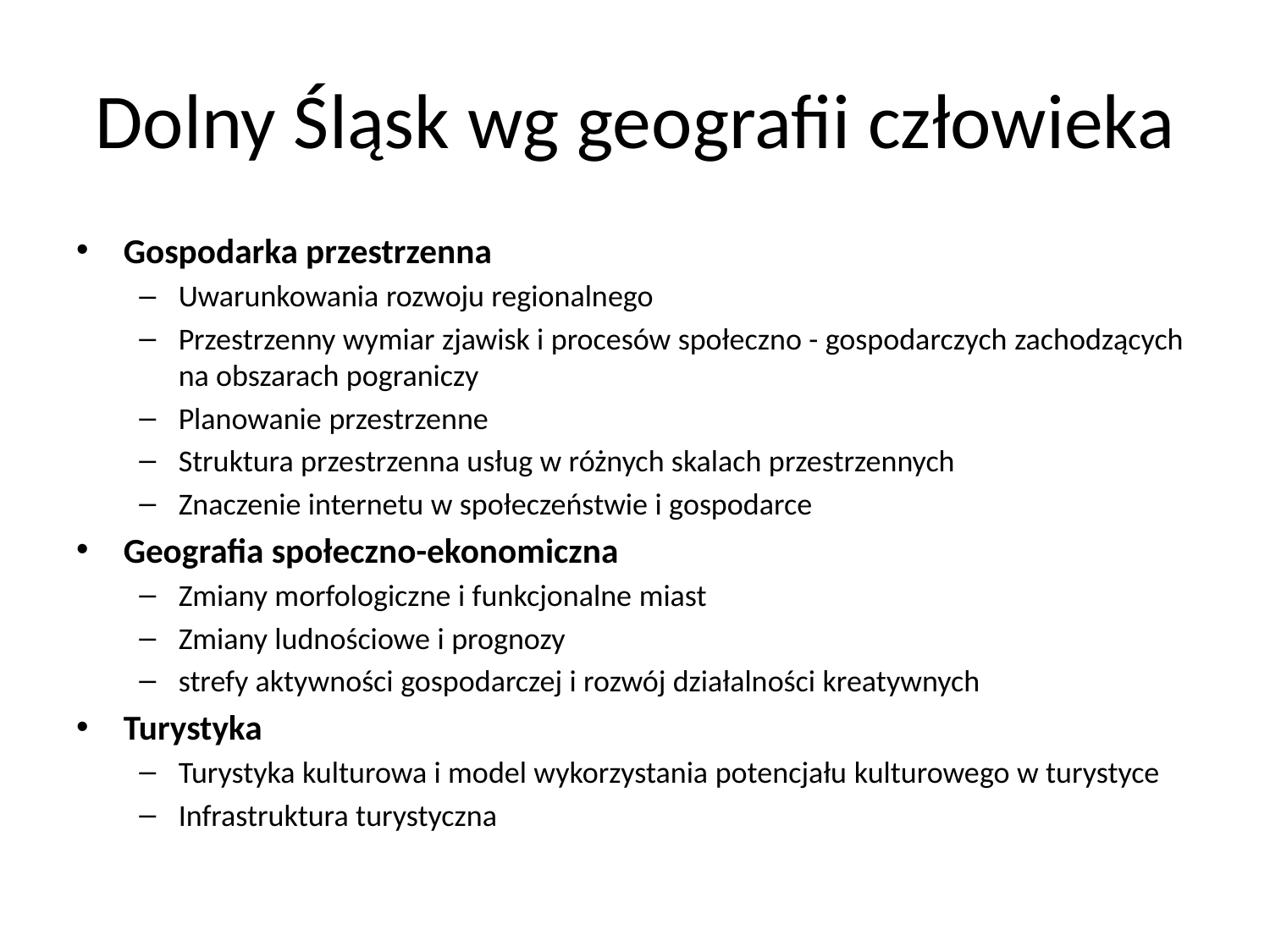

# Dolny Śląsk wg geografii człowieka
Gospodarka przestrzenna
Uwarunkowania rozwoju regionalnego
Przestrzenny wymiar zjawisk i procesów społeczno - gospodarczych zachodzących na obszarach pograniczy
Planowanie przestrzenne
Struktura przestrzenna usług w różnych skalach przestrzennych
Znaczenie internetu w społeczeństwie i gospodarce
Geografia społeczno-ekonomiczna
Zmiany morfologiczne i funkcjonalne miast
Zmiany ludnościowe i prognozy
strefy aktywności gospodarczej i rozwój działalności kreatywnych
Turystyka
Turystyka kulturowa i model wykorzystania potencjału kulturowego w turystyce
Infrastruktura turystyczna